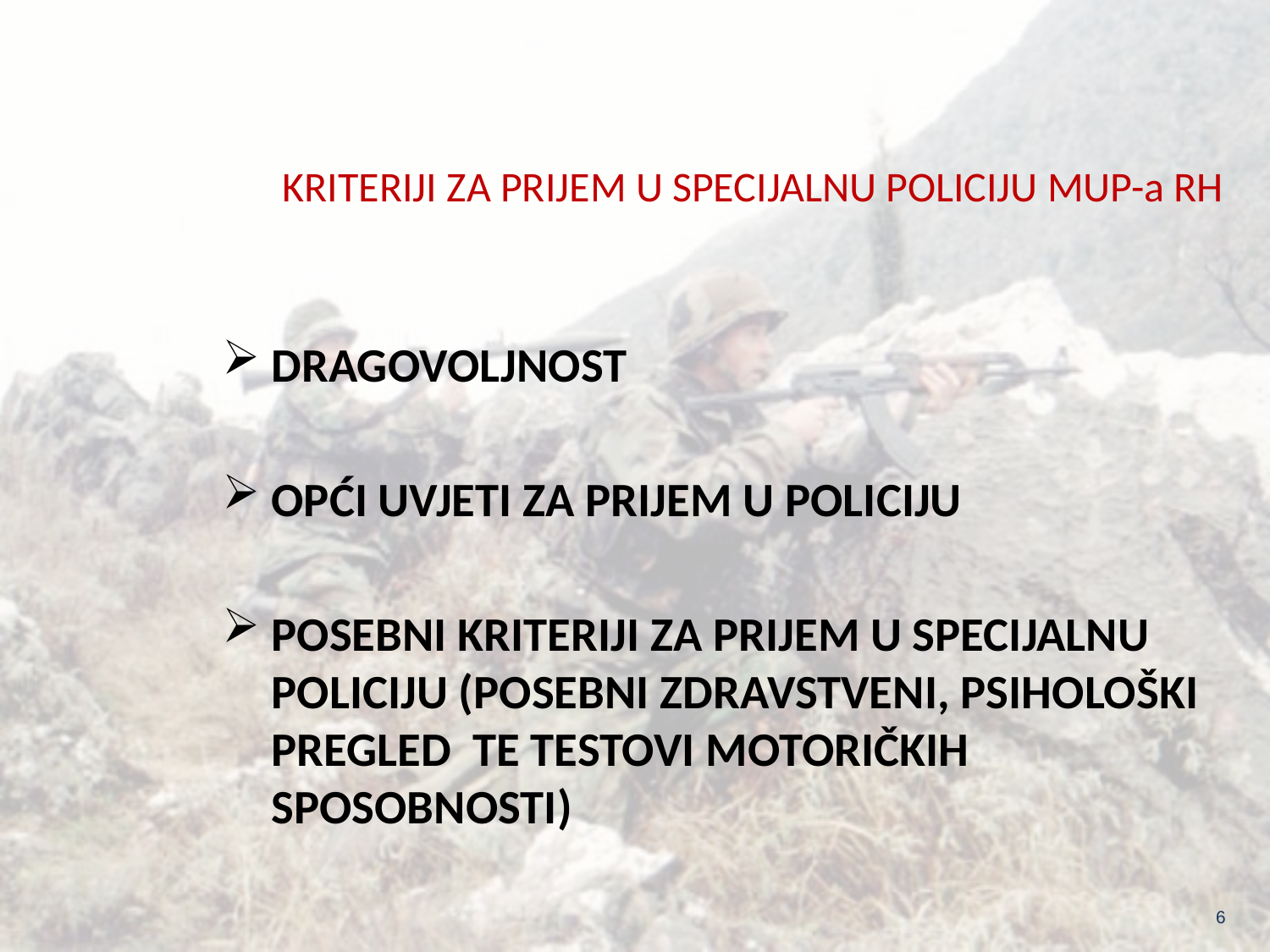

KRITERIJI ZA PRIJEM U SPECIJALNU POLICIJU MUP-a RH
DRAGOVOLJNOST

OPĆI UVJETI ZA PRIJEM U POLICIJU

POSEBNI KRITERIJI ZA PRIJEM U SPECIJALNU POLICIJU (POSEBNI ZDRAVSTVENI, PSIHOLOŠKI PREGLED  TE TESTOVI MOTORIČKIH SPOSOBNOSTI)

6